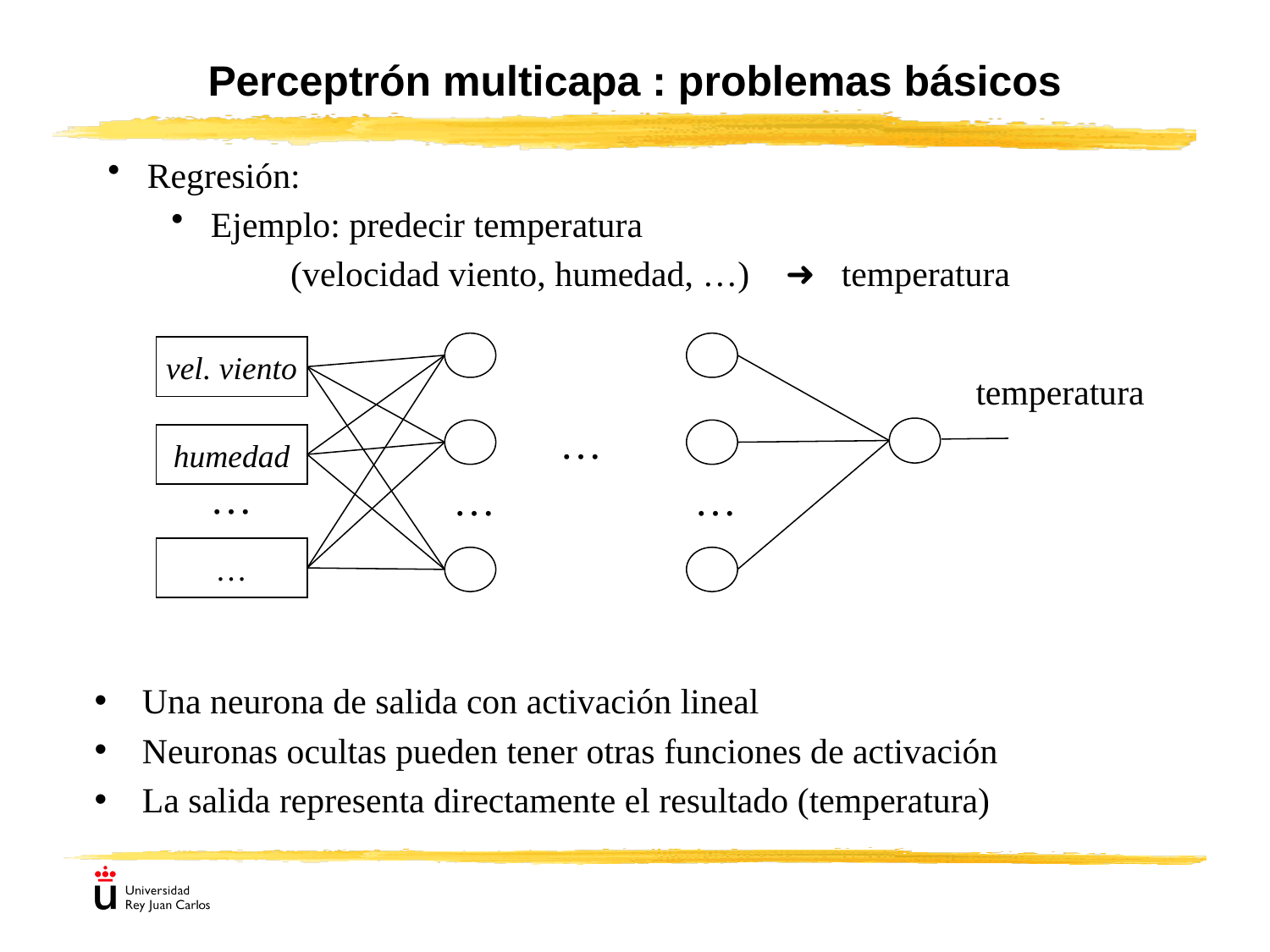

# Perceptrón multicapa : problemas básicos
Regresión:
Ejemplo: predecir temperatura
(velocidad viento, humedad, …)    ➜   temperatura

vel. viento
temperatura
…

humedad

…
…
…
…

Una neurona de salida con activación lineal
Neuronas ocultas pueden tener otras funciones de activación
La salida representa directamente el resultado (temperatura)